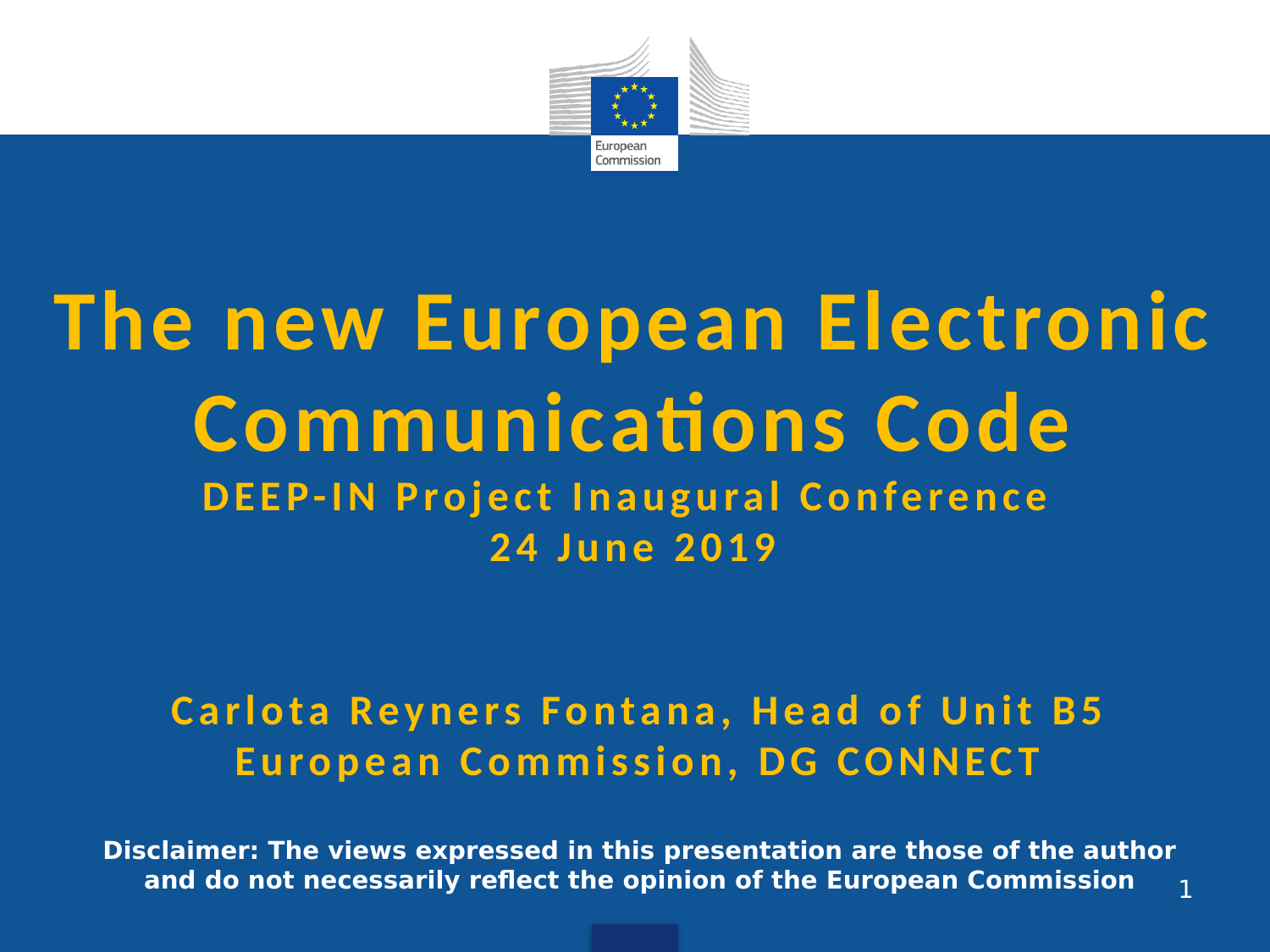

# The new European Electronic Communications Code DEEP-IN Project Inaugural Conference 24 June 2019
Carlota Reyners Fontana, Head of Unit B5
European Commission, DG CONNECT
Disclaimer: The views expressed in this presentation are those of the author and do not necessarily reflect the opinion of the European Commission

1